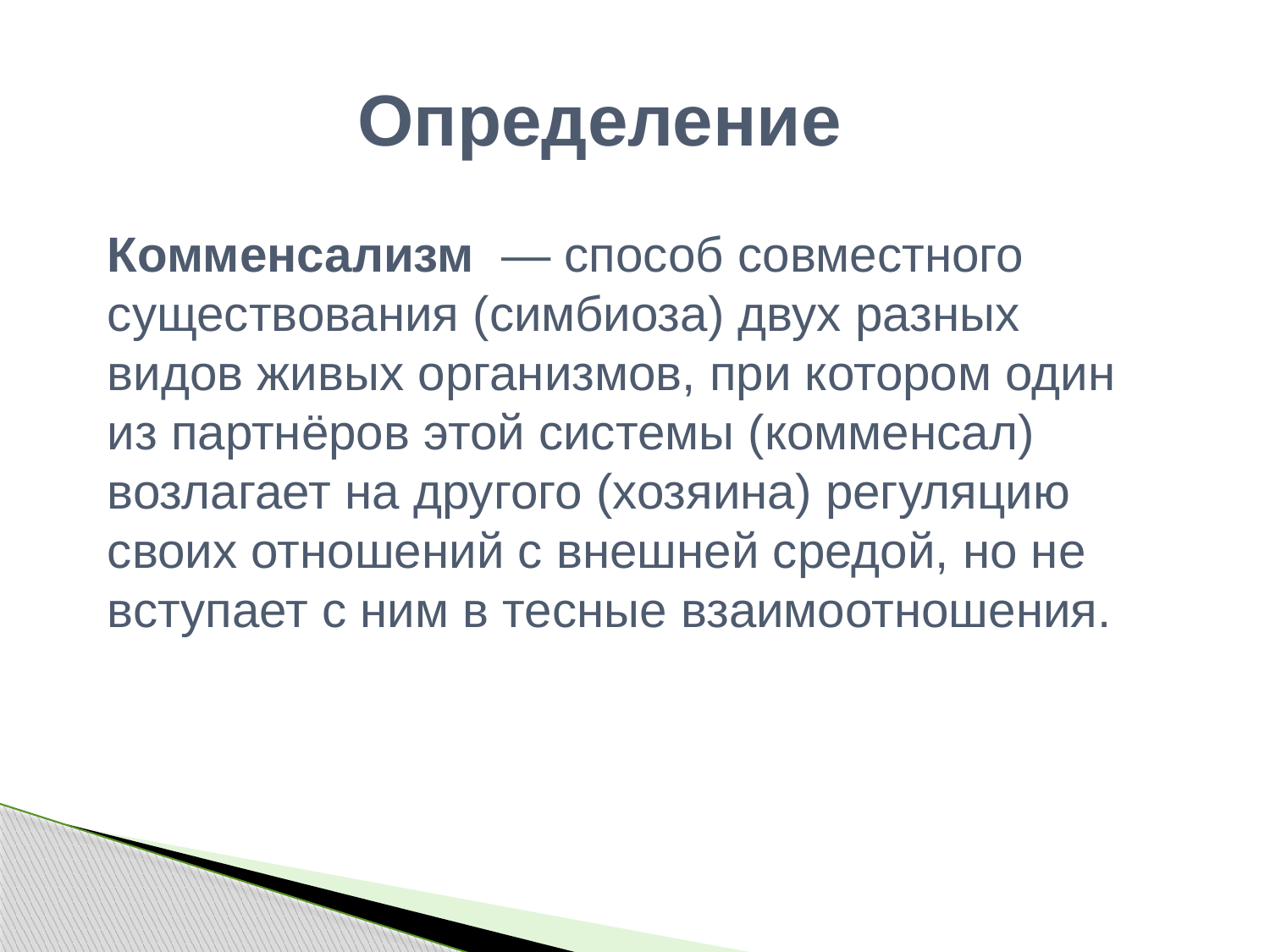

# Определение
Комменсализм  — способ совместного существования (симбиоза) двух разных видов живых организмов, при котором один из партнёров этой системы (комменсал) возлагает на другого (хозяина) регуляцию своих отношений с внешней средой, но не вступает с ним в тесные взаимоотношения.